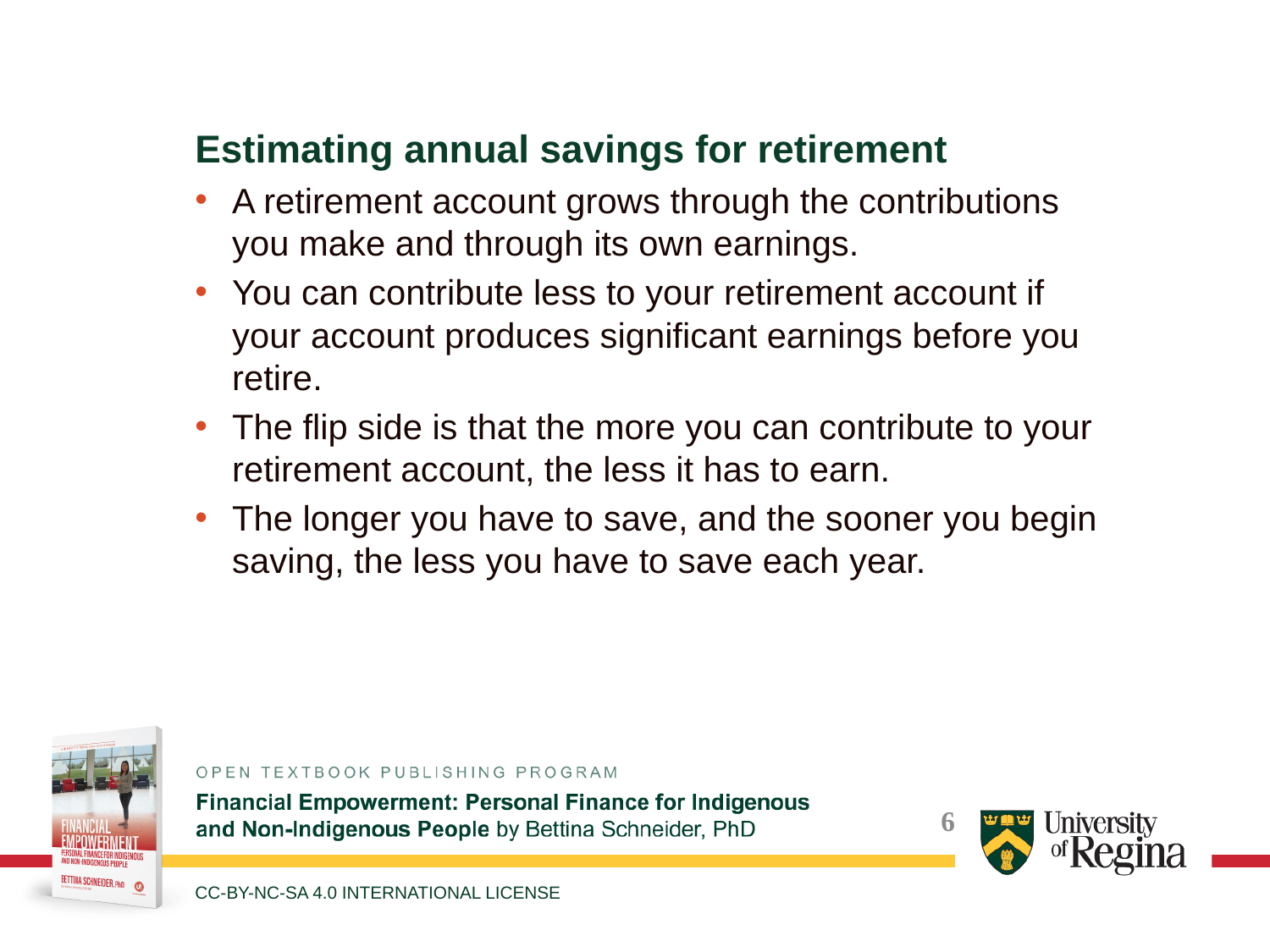

Estimating annual savings for retirement
A retirement account grows through the contributions you make and through its own earnings.
You can contribute less to your retirement account if your account produces significant earnings before you retire.
The flip side is that the more you can contribute to your retirement account, the less it has to earn.
The longer you have to save, and the sooner you begin saving, the less you have to save each year.
CC-BY-NC-SA 4.0 INTERNATIONAL LICENSE